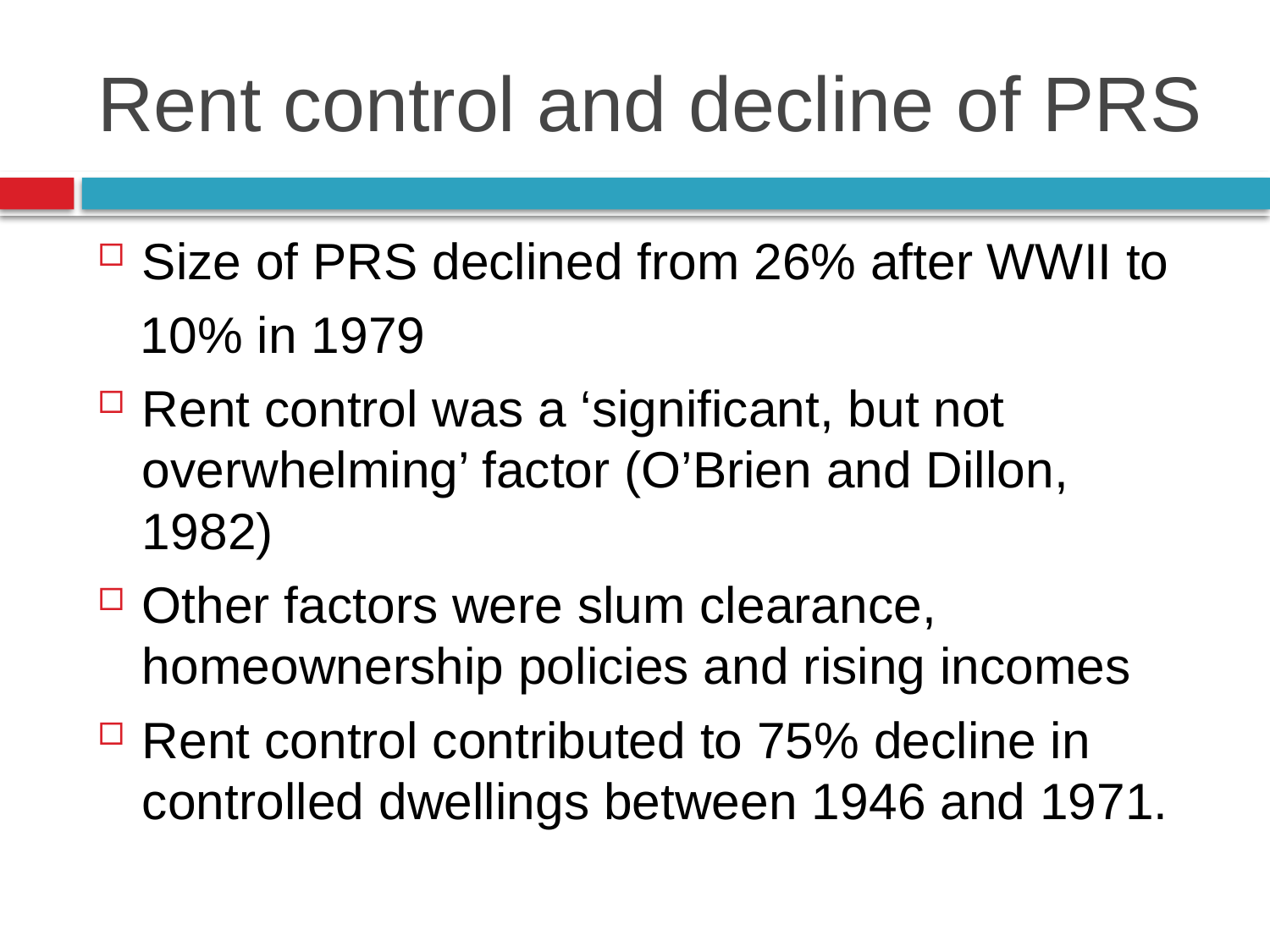

# Rent control and decline of PRS
Size of PRS declined from 26% after WWII to
   10% in 1979
Rent control was a ‘significant, but not overwhelming’ factor (O’Brien and Dillon, 1982)
Other factors were slum clearance, homeownership policies and rising incomes
Rent control contributed to 75% decline in controlled dwellings between 1946 and 1971.